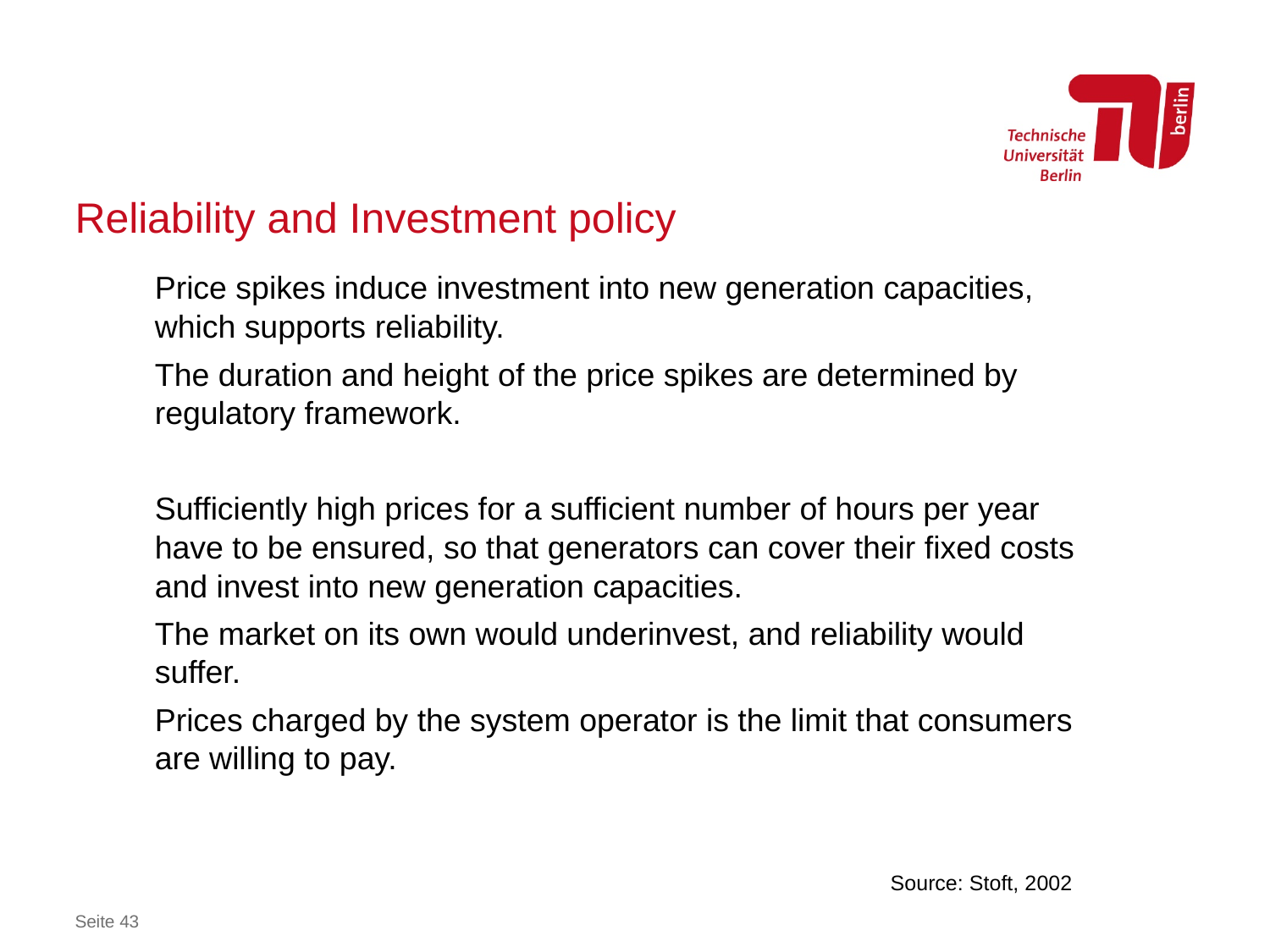

# Reliability and Investment policy
Price spikes induce investment into new generation capacities, which supports reliability.
The duration and height of the price spikes are determined by regulatory framework.

Sufficiently high prices for a sufficient number of hours per year have to be ensured, so that generators can cover their fixed costs and invest into new generation capacities.
The market on its own would underinvest, and reliability would suffer.
Prices charged by the system operator is the limit that consumers are willing to pay.

Source: Stoft, 2002
Seite 43